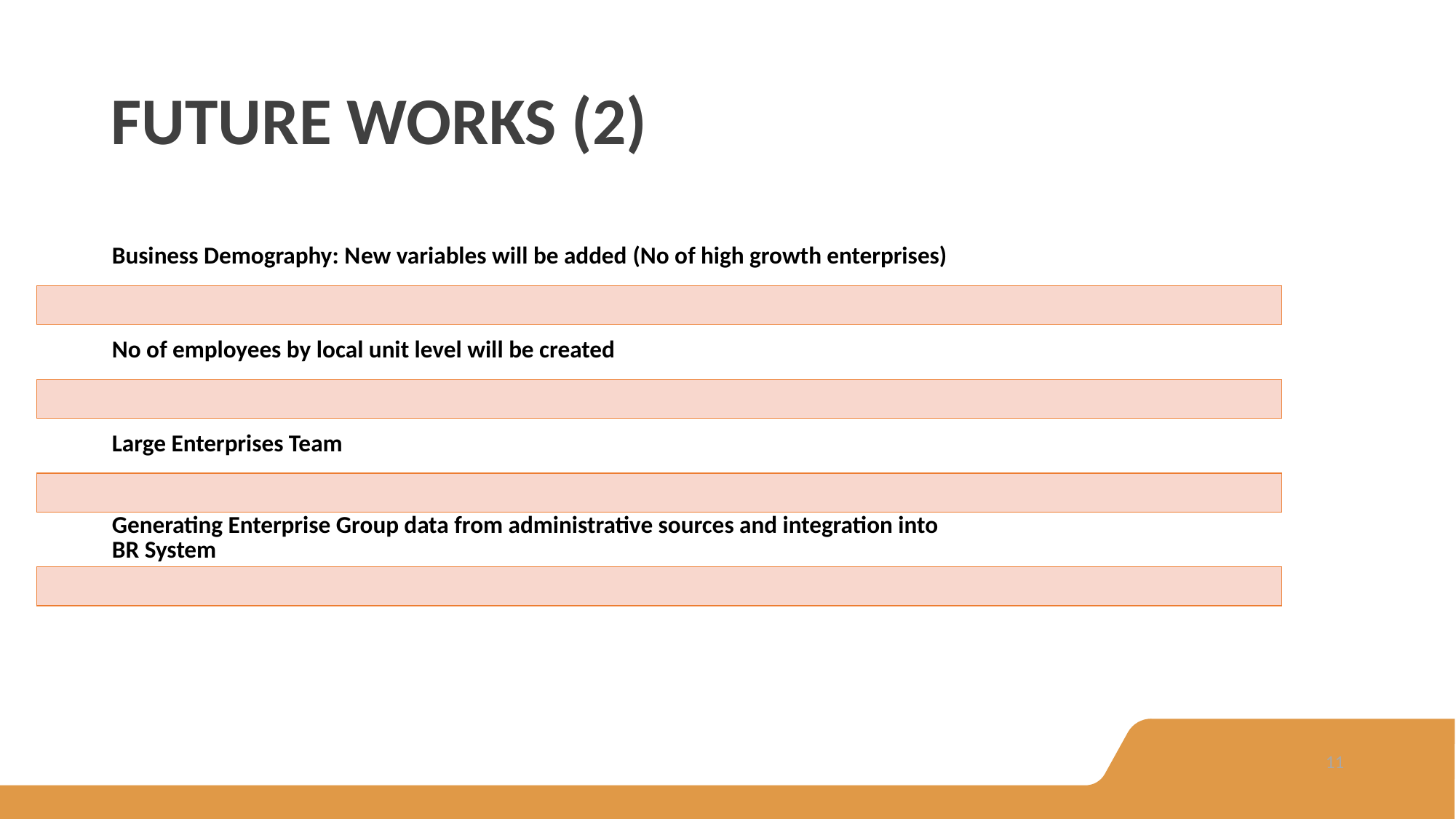

# Future works (2)
Large Enterprises Team
Business Demography: New variables will be added (No of high growth enterprises)
Generating Enterprise Group data from administrative sources and integration into BR System
No of employees by local unit level will be created
11